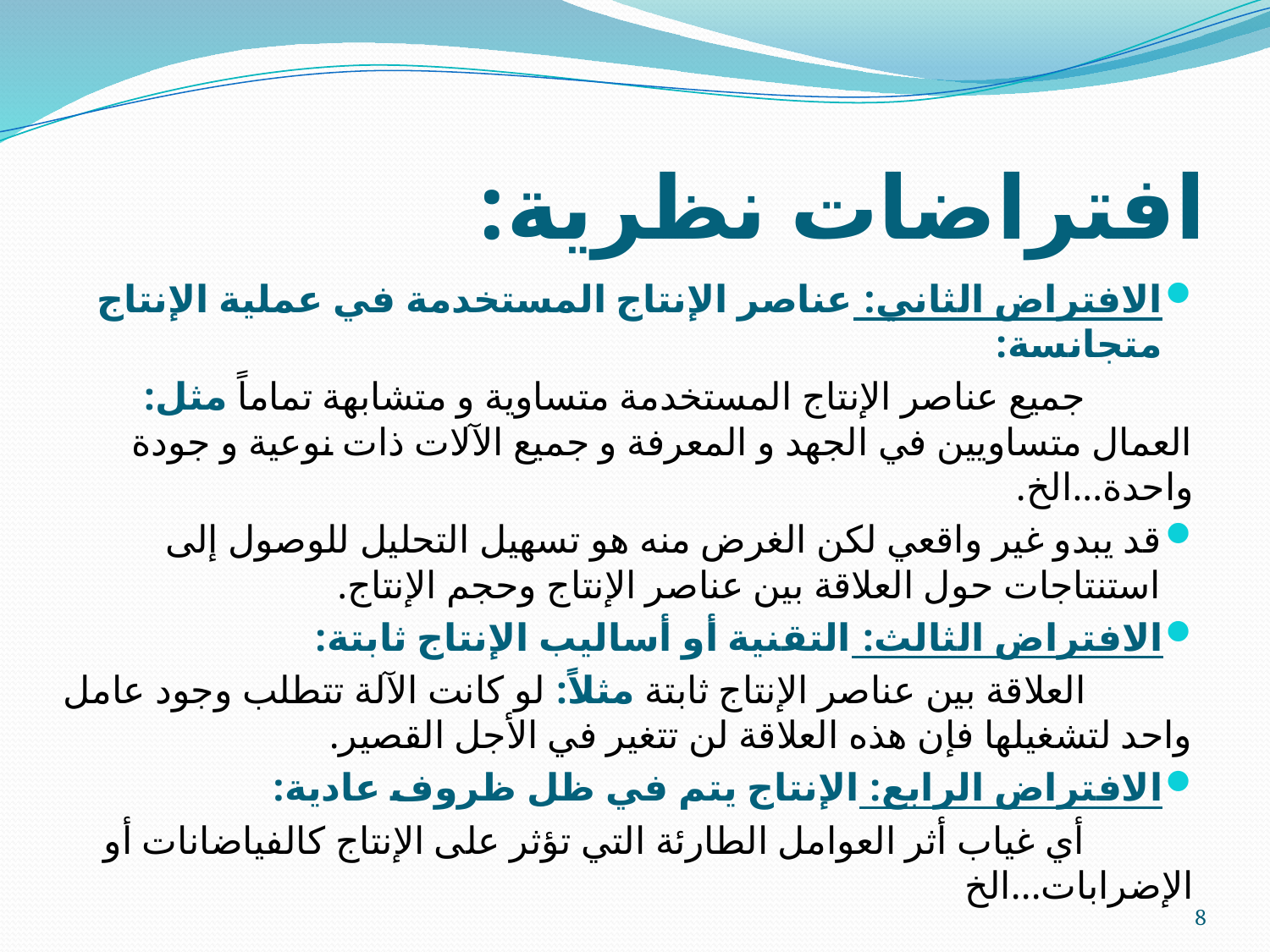

# افتراضات نظرية:
الافتراض الثاني: عناصر الإنتاج المستخدمة في عملية الإنتاج متجانسة:
           جميع عناصر الإنتاج المستخدمة متساوية و متشابهة تماماً مثل: العمال متساويين في الجهد و المعرفة و جميع الآلات ذات نوعية و جودة واحدة...الخ.
قد يبدو غير واقعي لكن الغرض منه هو تسهيل التحليل للوصول إلى استنتاجات حول العلاقة بين عناصر الإنتاج وحجم الإنتاج.
الافتراض الثالث: التقنية أو أساليب الإنتاج ثابتة:
           العلاقة بين عناصر الإنتاج ثابتة مثلاً: لو كانت الآلة تتطلب وجود عامل واحد لتشغيلها فإن هذه العلاقة لن تتغير في الأجل القصير.
الافتراض الرابع: الإنتاج يتم في ظل ظروف عادية:
           أي غياب أثر العوامل الطارئة التي تؤثر على الإنتاج كالفياضانات أو الإضرابات...الخ
8